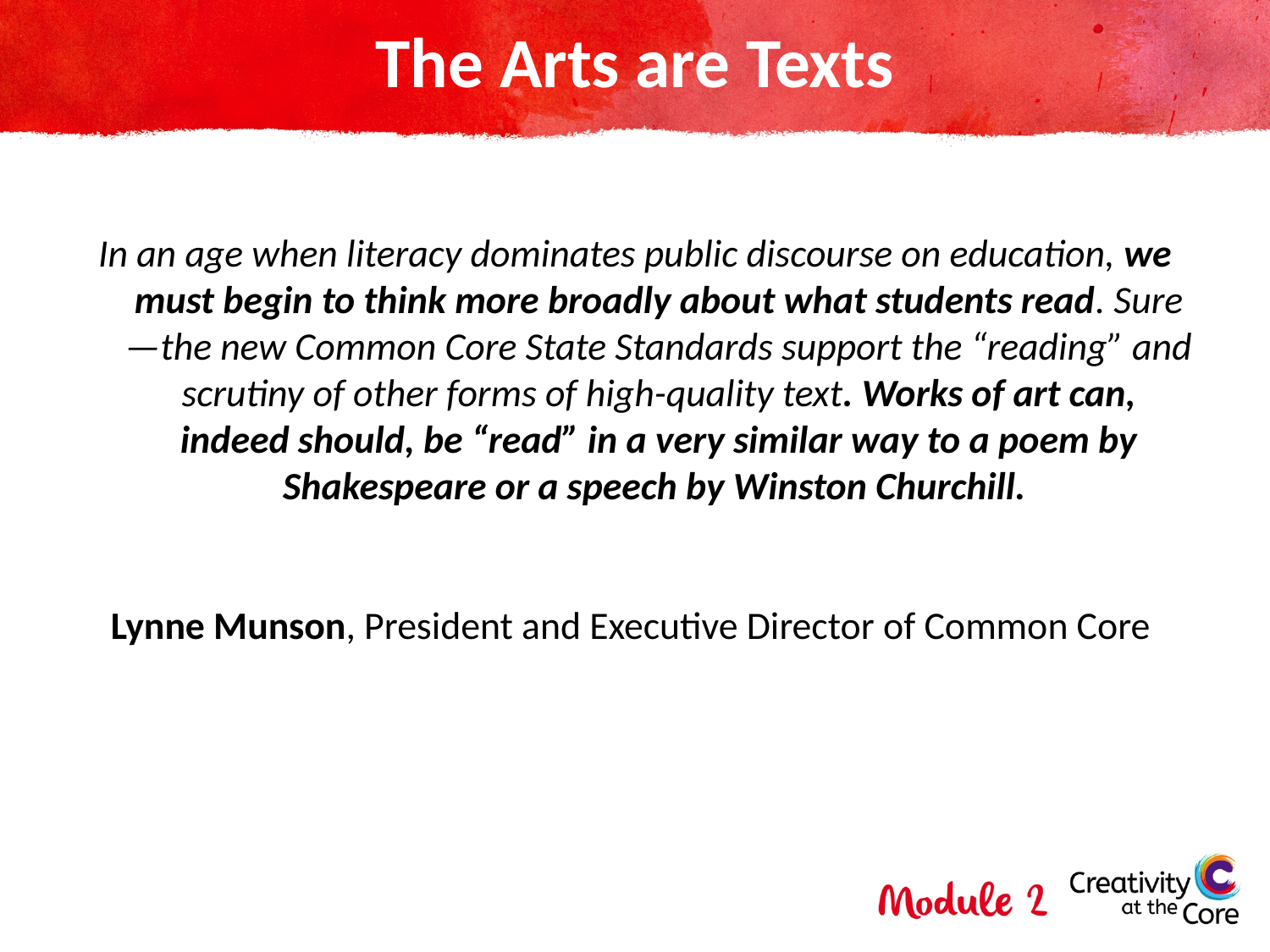

# The Arts are Texts
In an age when literacy dominates public discourse on education, we must begin to think more broadly about what students read. Sure—the new Common Core State Standards support the “reading” and scrutiny of other forms of high-quality text. Works of art can, indeed should, be “read” in a very similar way to a poem by Shakespeare or a speech by Winston Churchill.

Lynne Munson, President and Executive Director of Common Core

-arts
(Sept. 13, 2012)